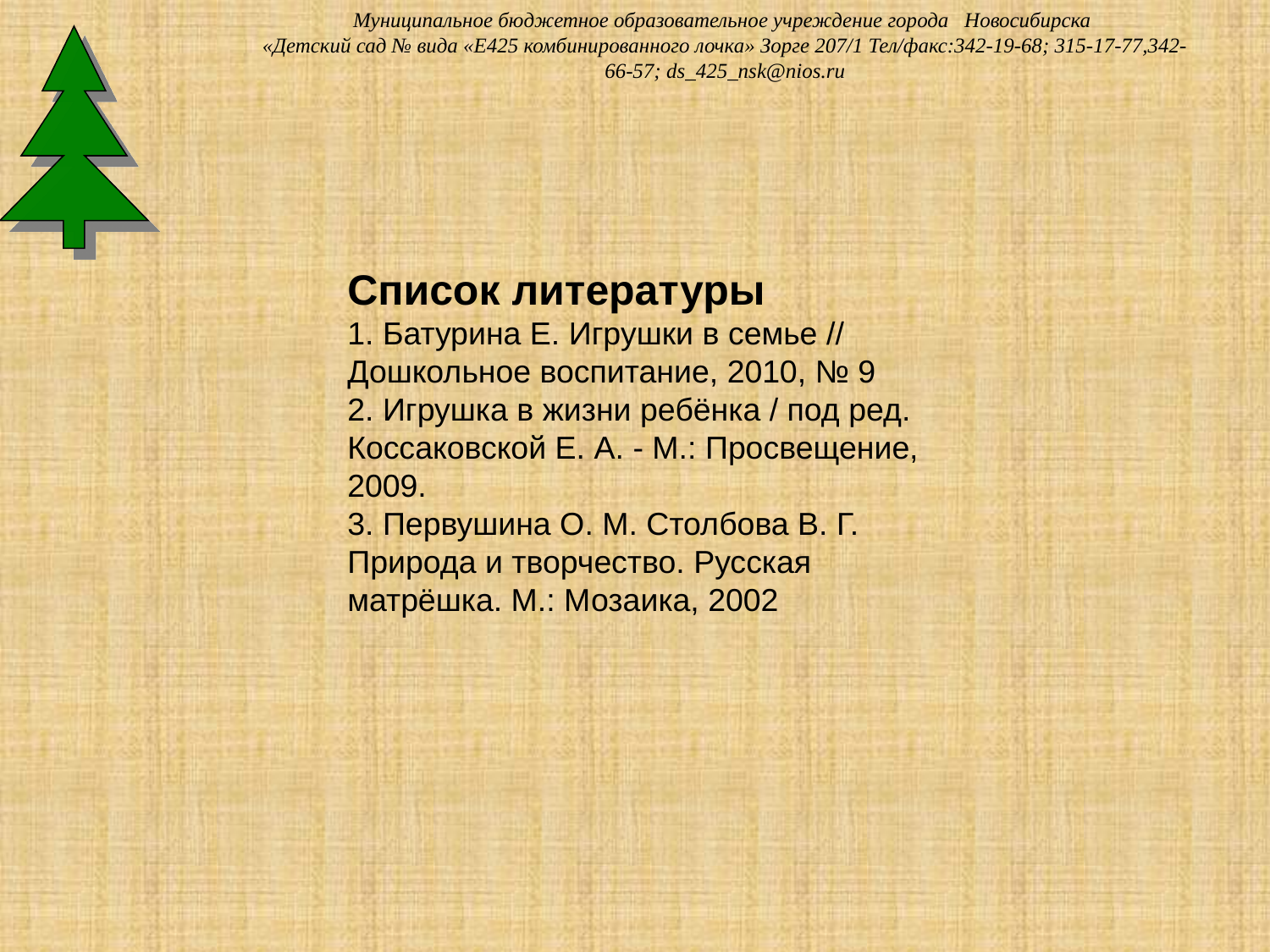

Муниципальное бюджетное образовательное учреждение города   Новосибирска
«Детский сад № вида «Е425 комбинированного лочка» Зорге 207/1 Тел/факс:342-19-68; 315-17-77,342-66-57; ds_425_nsk@nios.ru

Список литературы
1. Батурина Е. Игрушки в семье // Дошкольное воспитание, 2010, № 9
2. Игрушка в жизни ребёнка / под ред. Коссаковской Е. А. - М.: Просвещение, 2009.
3. Первушина О. М. Столбова В. Г. Природа и творчество. Русская матрёшка. М.: Мозаика, 2002